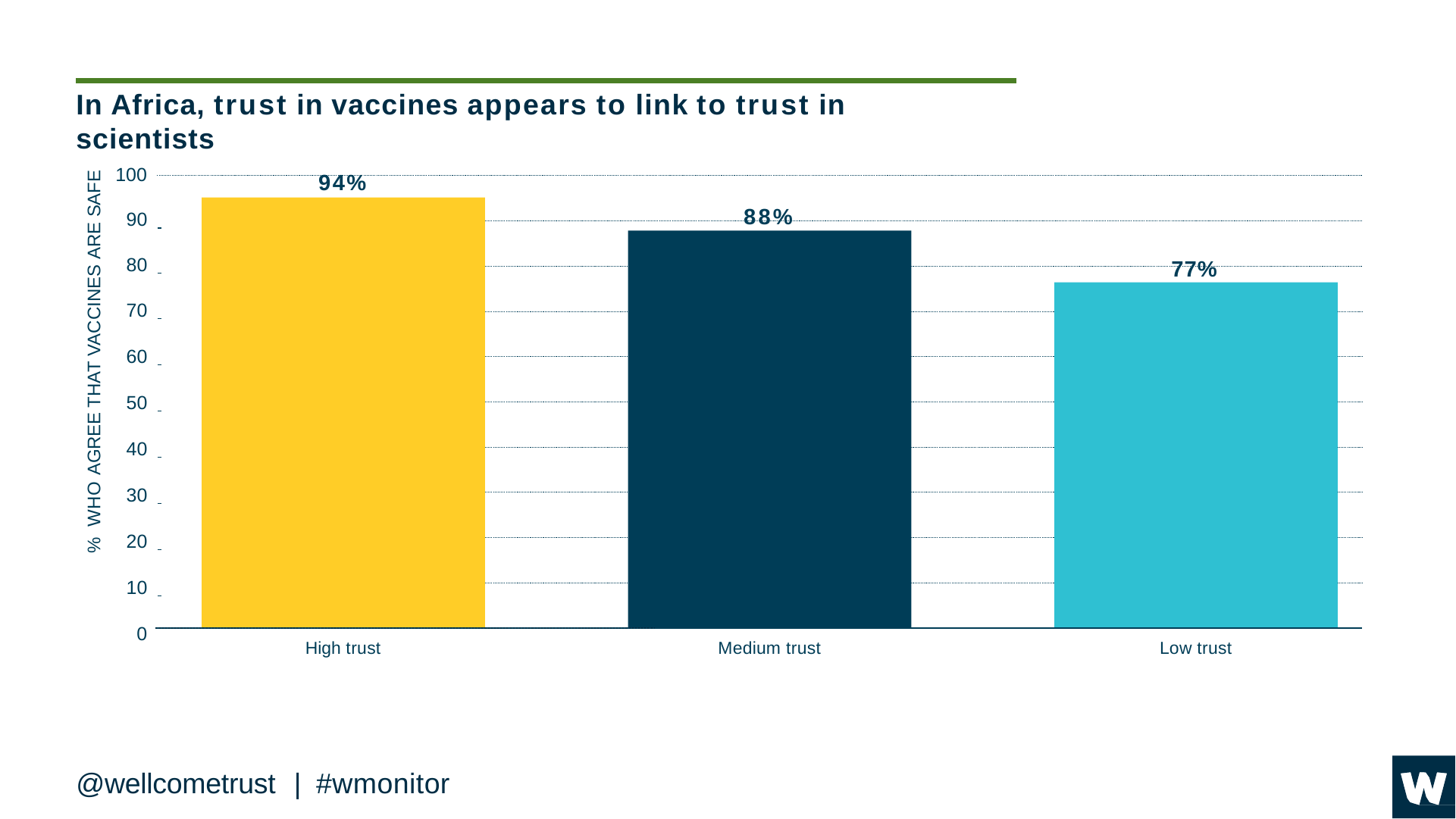

# In Africa, trust in vaccines appears to link to trust in scientists
100
94%
% WHO AGREE THAT VACCINES ARE SAFE

88%
90

80
77%

70

60

50

40

30

20

10

0

High trust
Medium trust
Low trust
@wellcometrust	|	#wmonitor